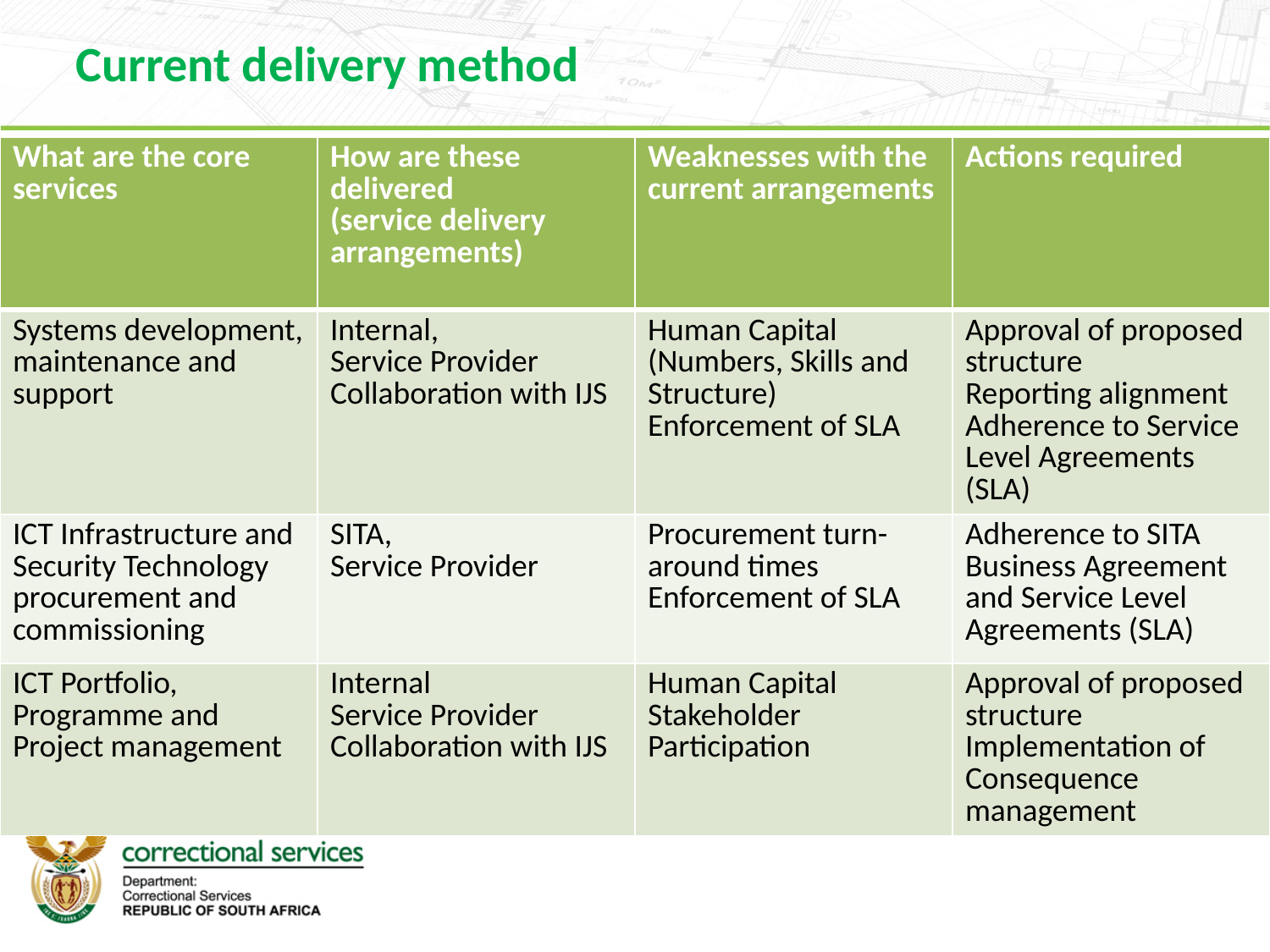

Current delivery method
| What are the core services | How are these delivered (service delivery arrangements) | Weaknesses with the current arrangements | Actions required |
| --- | --- | --- | --- |
| Systems development, maintenance and support | Internal, Service Provider Collaboration with IJS | Human Capital (Numbers, Skills and Structure) Enforcement of SLA | Approval of proposed structure Reporting alignment Adherence to Service Level Agreements (SLA) |
| ICT Infrastructure and Security Technology procurement and commissioning | SITA, Service Provider | Procurement turn-around times Enforcement of SLA | Adherence to SITA Business Agreement and Service Level Agreements (SLA) |
| ICT Portfolio, Programme and Project management | Internal Service Provider Collaboration with IJS | Human Capital Stakeholder Participation | Approval of proposed structure Implementation of Consequence management |